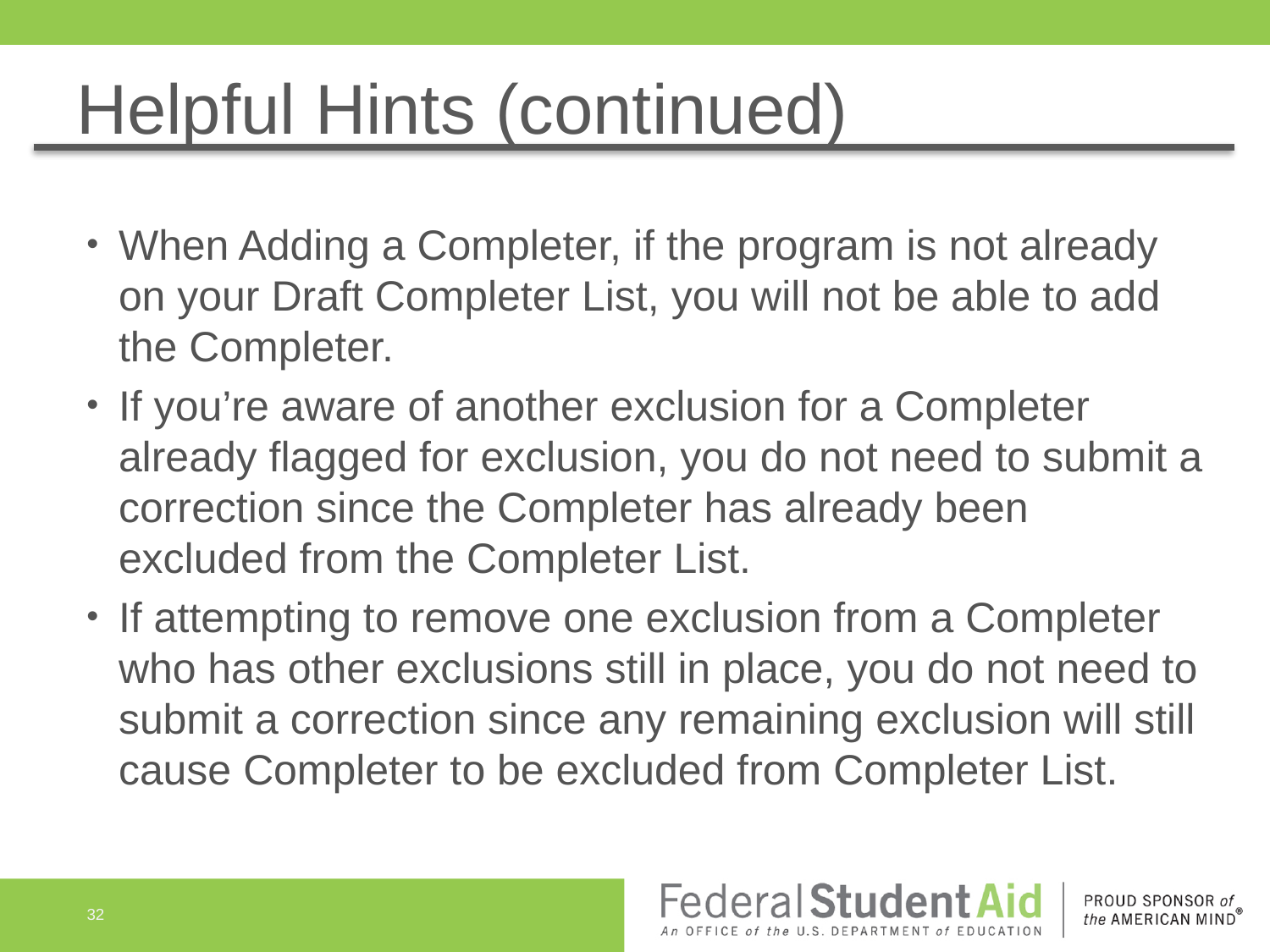

# Helpful Hints (continued)
When Adding a Completer, if the program is not already on your Draft Completer List, you will not be able to add the Completer.
If you’re aware of another exclusion for a Completer already flagged for exclusion, you do not need to submit a correction since the Completer has already been excluded from the Completer List.
If attempting to remove one exclusion from a Completer who has other exclusions still in place, you do not need to submit a correction since any remaining exclusion will still cause Completer to be excluded from Completer List.
32